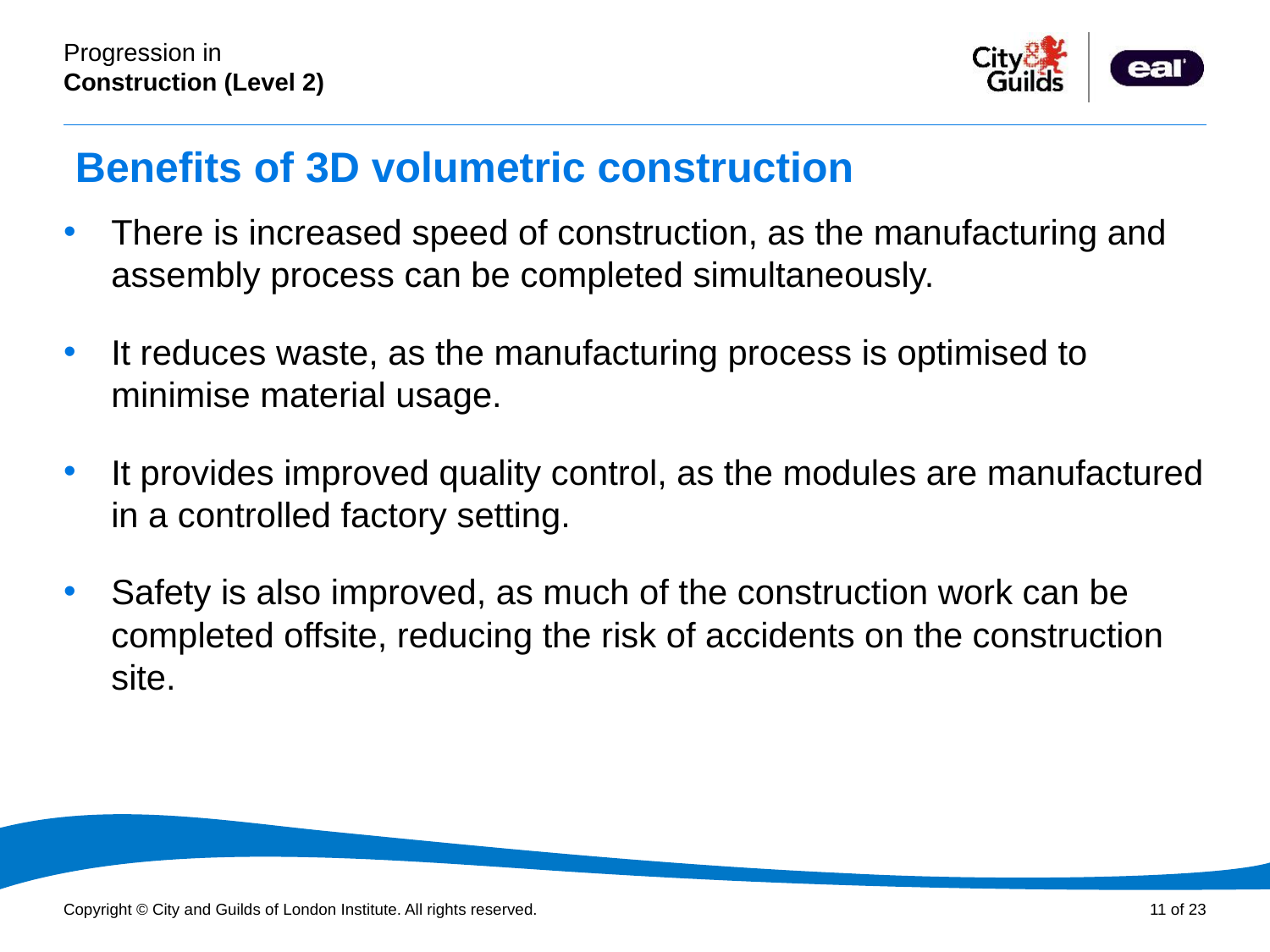

# Benefits of 3D volumetric construction
There is increased speed of construction, as the manufacturing and assembly process can be completed simultaneously.
It reduces waste, as the manufacturing process is optimised to minimise material usage.
It provides improved quality control, as the modules are manufactured in a controlled factory setting.
Safety is also improved, as much of the construction work can be completed offsite, reducing the risk of accidents on the construction site.